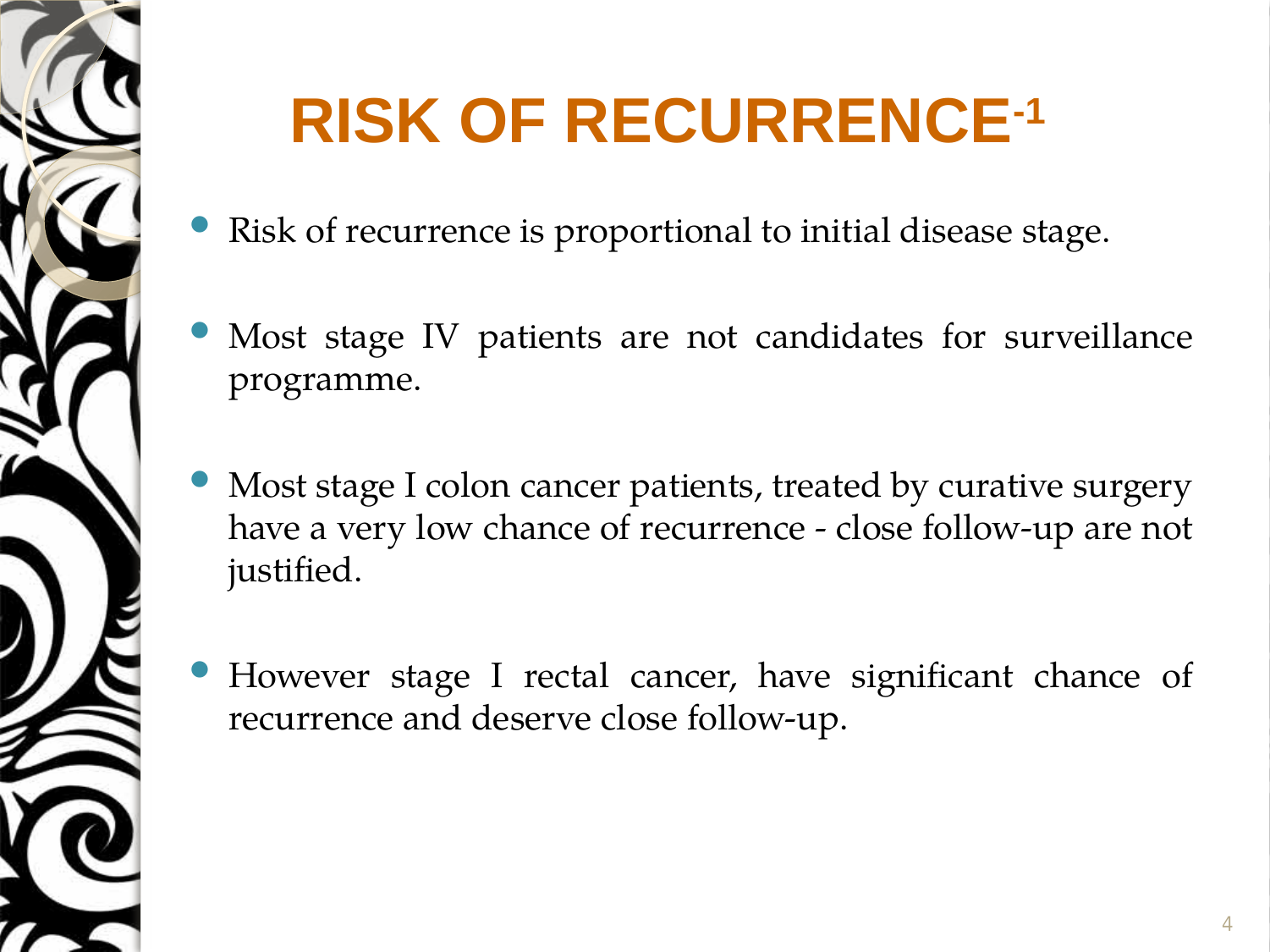

# RISK OF RECURRENCE-1
Risk of recurrence is proportional to initial disease stage.

Most stage IV patients are not candidates for surveillance programme.

Most stage I colon cancer patients, treated by curative surgery have a very low chance of recurrence - close follow-up are not justified.

However stage I rectal cancer, have significant chance of recurrence and deserve close follow-up.
4